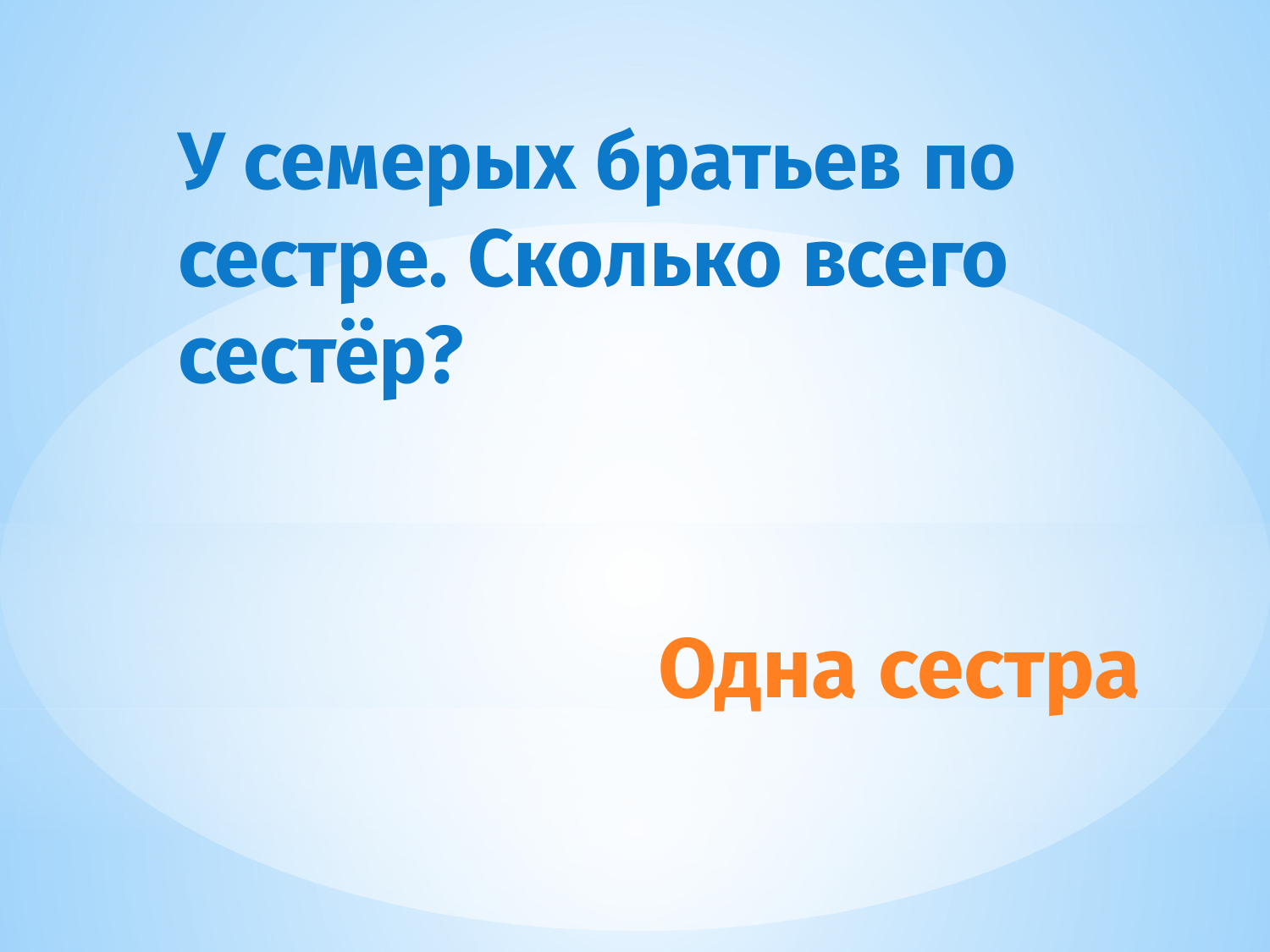

У семерых братьев по сестре. Сколько всего сестёр?
# Одна сестра